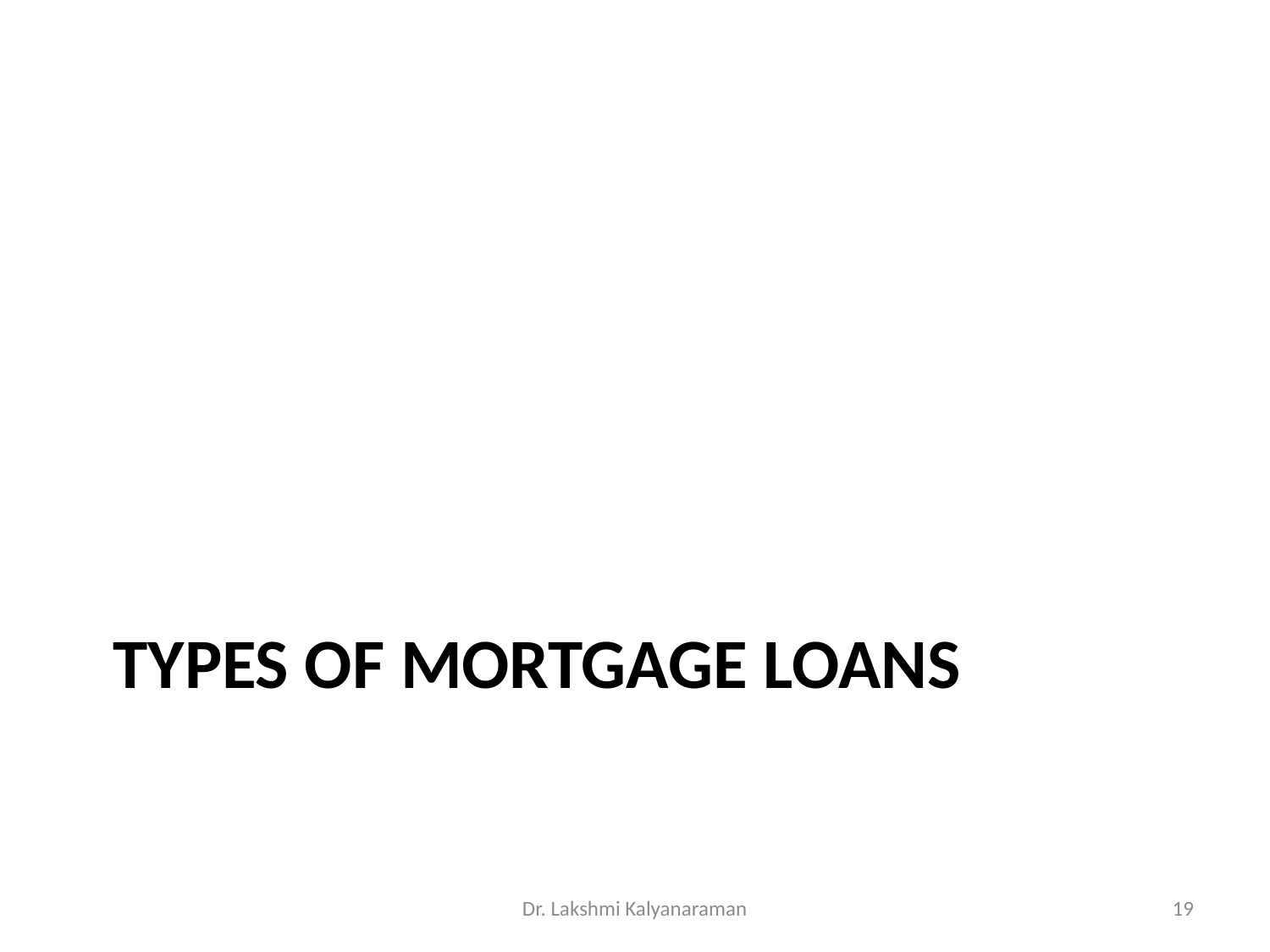

# Types of mortgage loans
Dr. Lakshmi Kalyanaraman
19